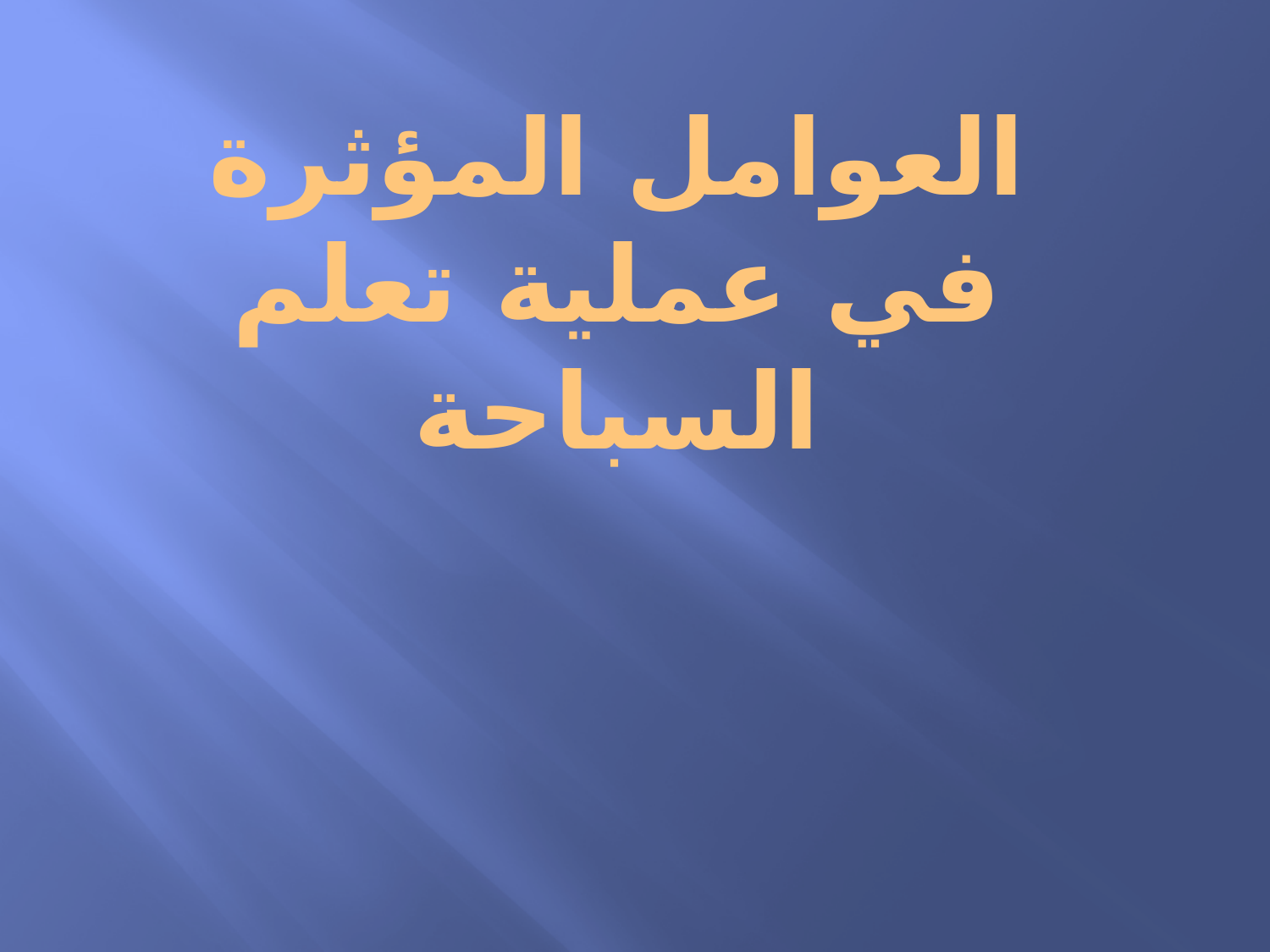

# العوامل المؤثرة في عملية تعلم السباحة